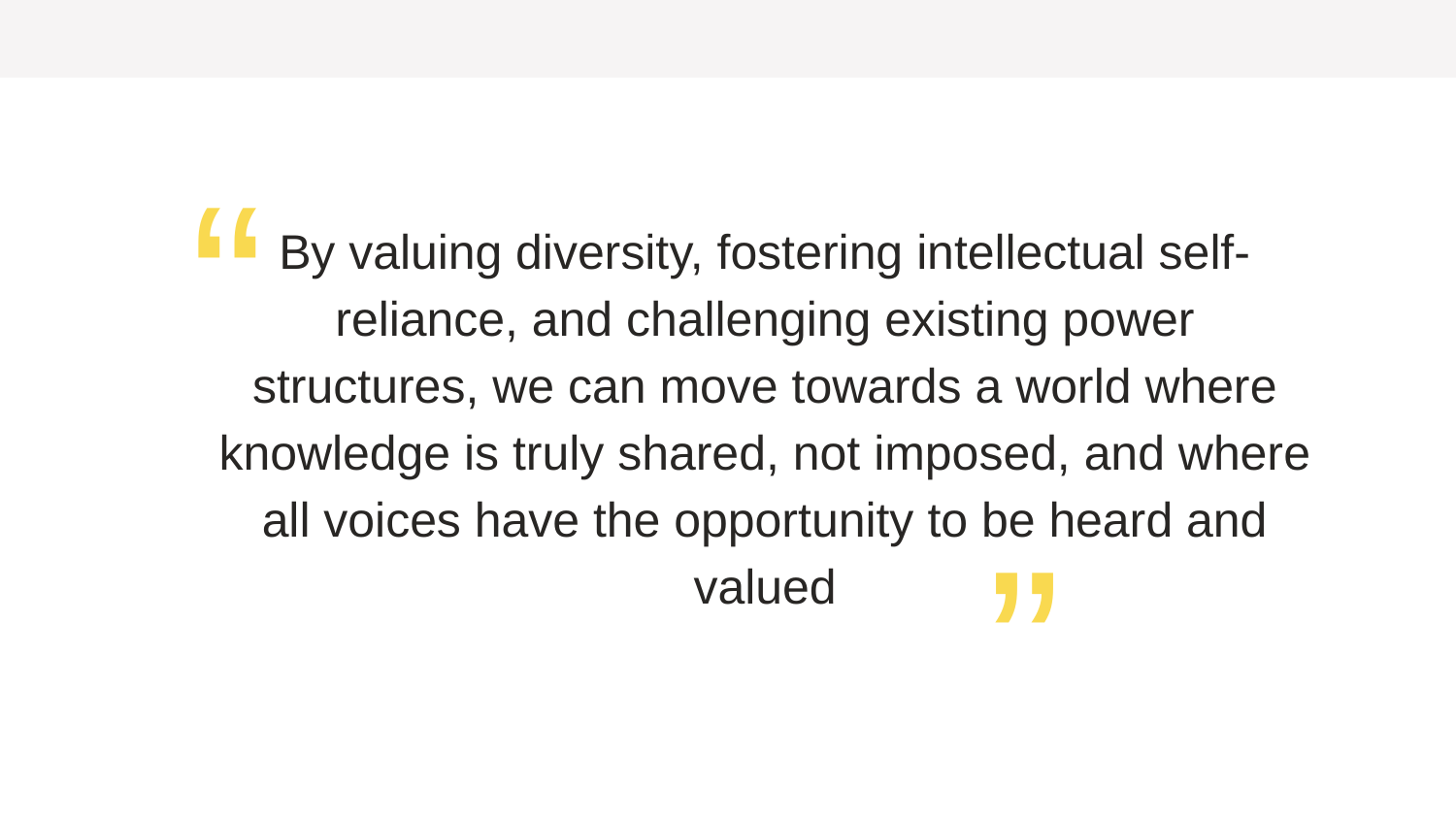

“
By valuing diversity, fostering intellectual self-reliance, and challenging existing power structures, we can move towards a world where knowledge is truly shared, not imposed, and where all voices have the opportunity to be heard and valued
”